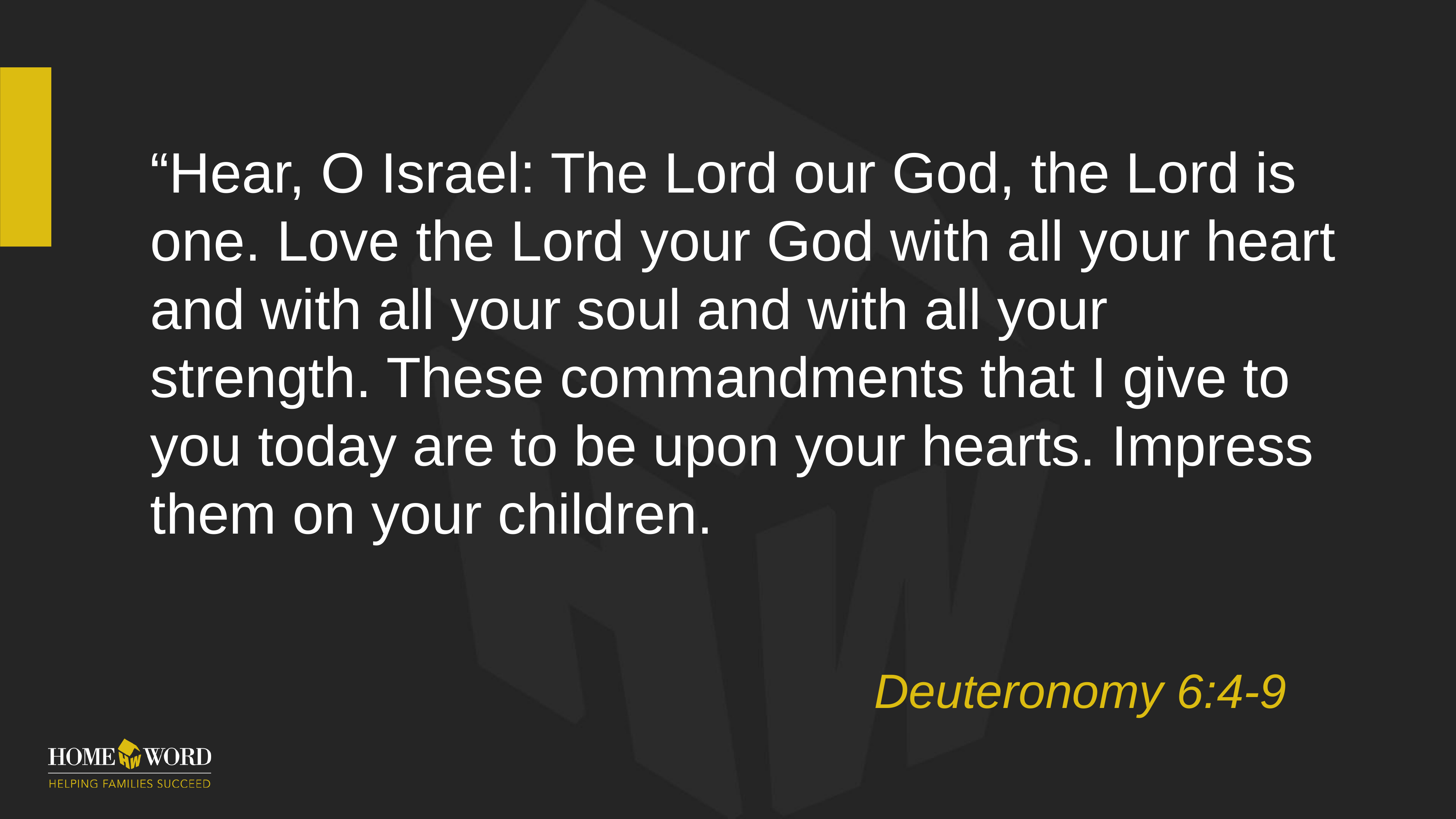

# “Hear, O Israel: The Lord our God, the Lord is one. Love the Lord your God with all your heart and with all your soul and with all your strength. These commandments that I give to you today are to be upon your hearts. Impress them on your children.
Deuteronomy 6:4-9